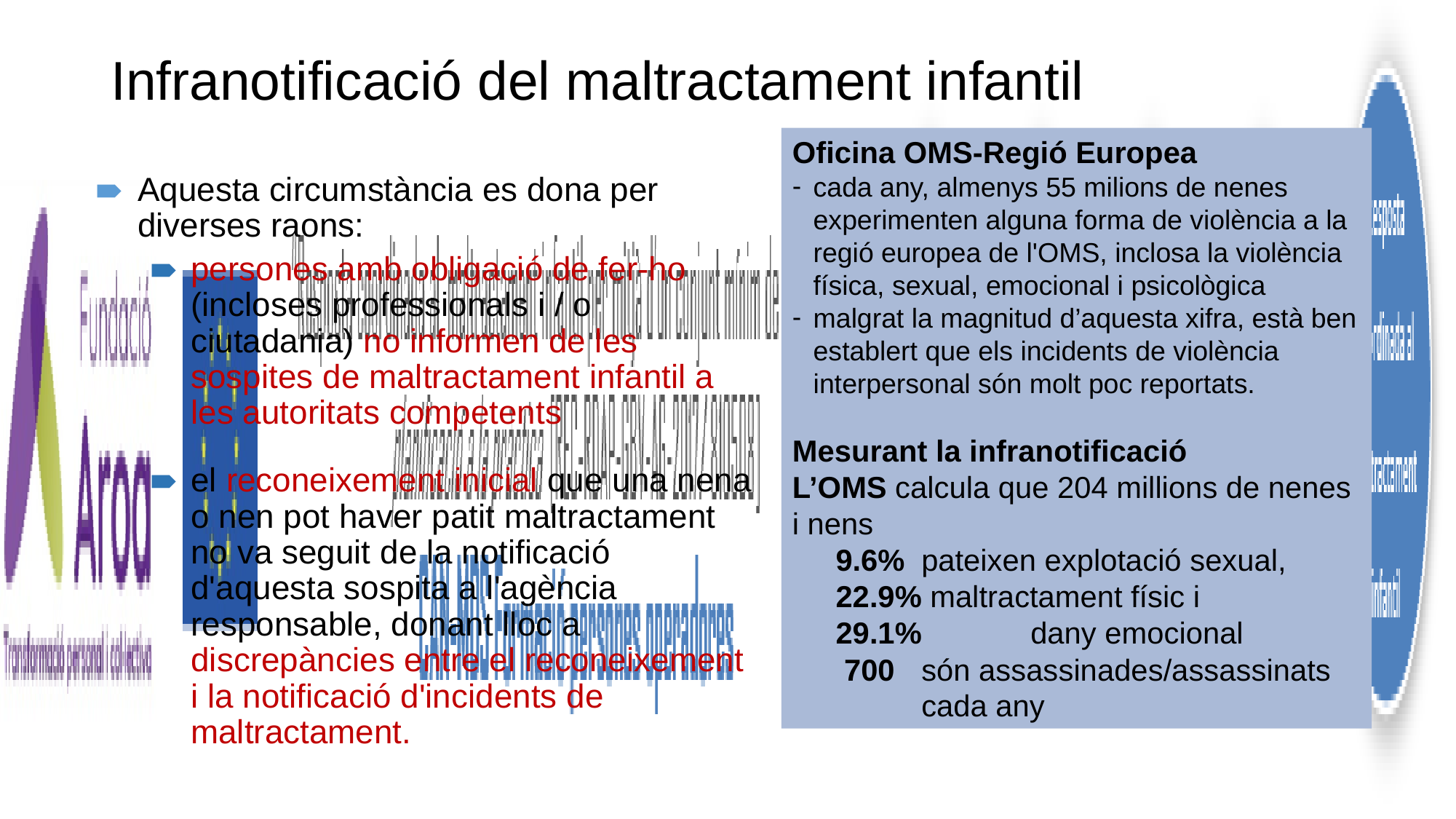

# Infranotificació del maltractament infantil
Oficina OMS-Regió Europea
cada any, almenys 55 milions de nenes experimenten alguna forma de violència a la regió europea de l'OMS, inclosa la violència física, sexual, emocional i psicològica
malgrat la magnitud d’aquesta xifra, està ben establert que els incidents de violència interpersonal són molt poc reportats.

Mesurant la infranotificació
L’OMS calcula que 204 millions de nenes i nens
9.6% 	pateixen explotació sexual,
22.9% maltractament físic i
29.1% 	dany emocional
 700 	són assassinades/assassinats cada any
Aquesta circumstància es dona per diverses raons:
persones amb obligació de fer-ho (incloses professionals i / o ciutadania) no informen de les sospites de maltractament infantil a les autoritats competents

el reconeixement inicial que una nena o nen pot haver patit maltractament no va seguit de la notificació d'aquesta sospita a l'agència responsable, donant lloc a discrepàncies entre el reconeixement i la notificació d'incidents de maltractament.